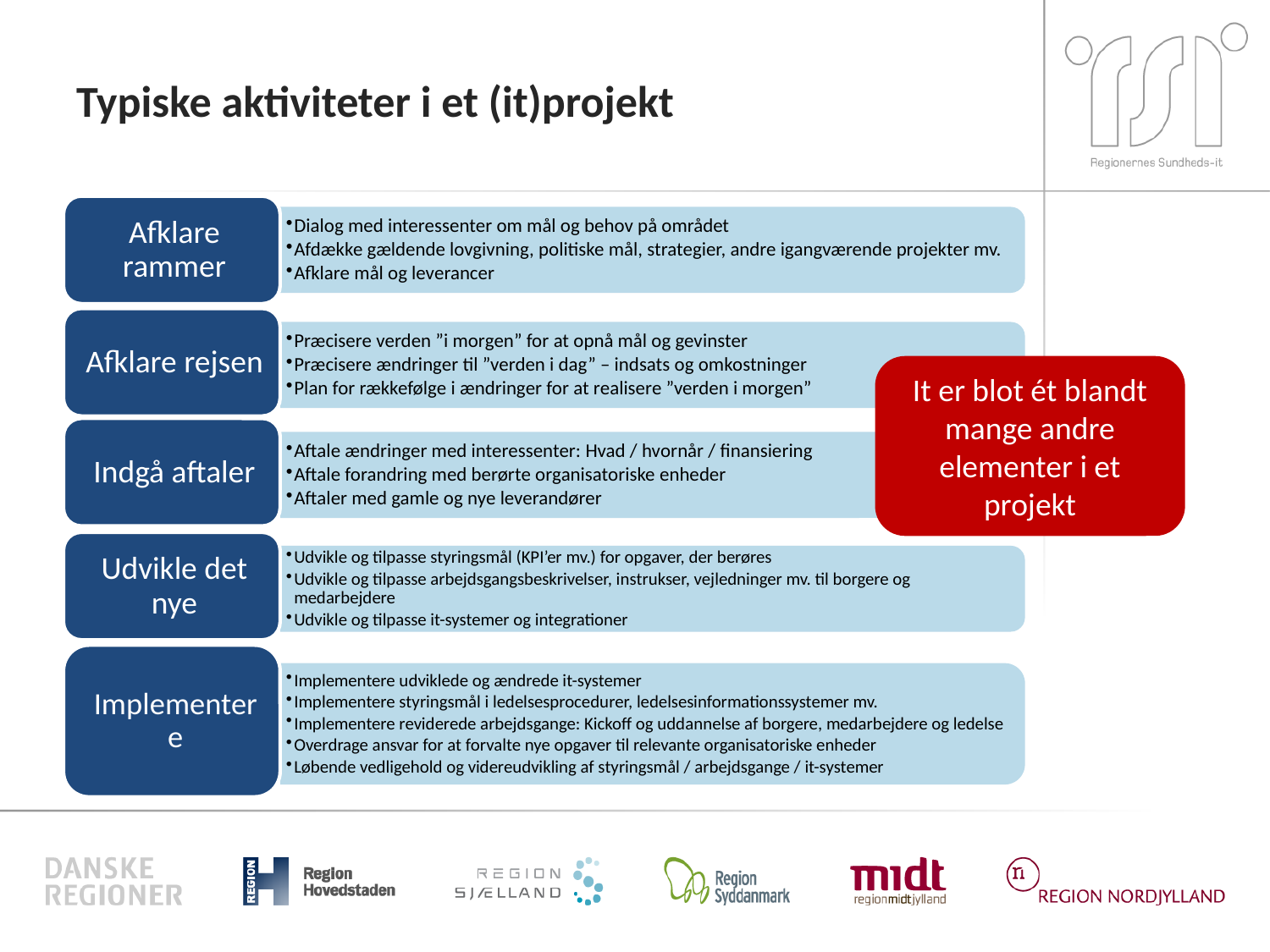

# Typiske aktiviteter i et (it)projekt
Dialog med interessenter om mål og behov på området
Afdække gældende lovgivning, politiske mål, strategier, andre igangværende projekter mv.
Afklare mål og leverancer
Afklare rammer
Præcisere verden ”i morgen” for at opnå mål og gevinster
Præcisere ændringer til ”verden i dag” – indsats og omkostninger
Plan for rækkefølge i ændringer for at realisere ”verden i morgen”
Afklare rejsen
Aftale ændringer med interessenter: Hvad / hvornår / finansiering
Aftale forandring med berørte organisatoriske enheder
Aftaler med gamle og nye leverandører
Indgå aftaler
Udvikle og tilpasse styringsmål (KPI’er mv.) for opgaver, der berøres
Udvikle og tilpasse arbejdsgangsbeskrivelser, instrukser, vejledninger mv. til borgere og medarbejdere
Udvikle og tilpasse it-systemer og integrationer
Udvikle det nye
Implementere udviklede og ændrede it-systemer
Implementere styringsmål i ledelsesprocedurer, ledelsesinformationssystemer mv.
Implementere reviderede arbejdsgange: Kickoff og uddannelse af borgere, medarbejdere og ledelse
Overdrage ansvar for at forvalte nye opgaver til relevante organisatoriske enheder
Løbende vedligehold og videreudvikling af styringsmål / arbejdsgange / it-systemer
Implementere
It er blot ét blandt mange andre elementer i et projekt